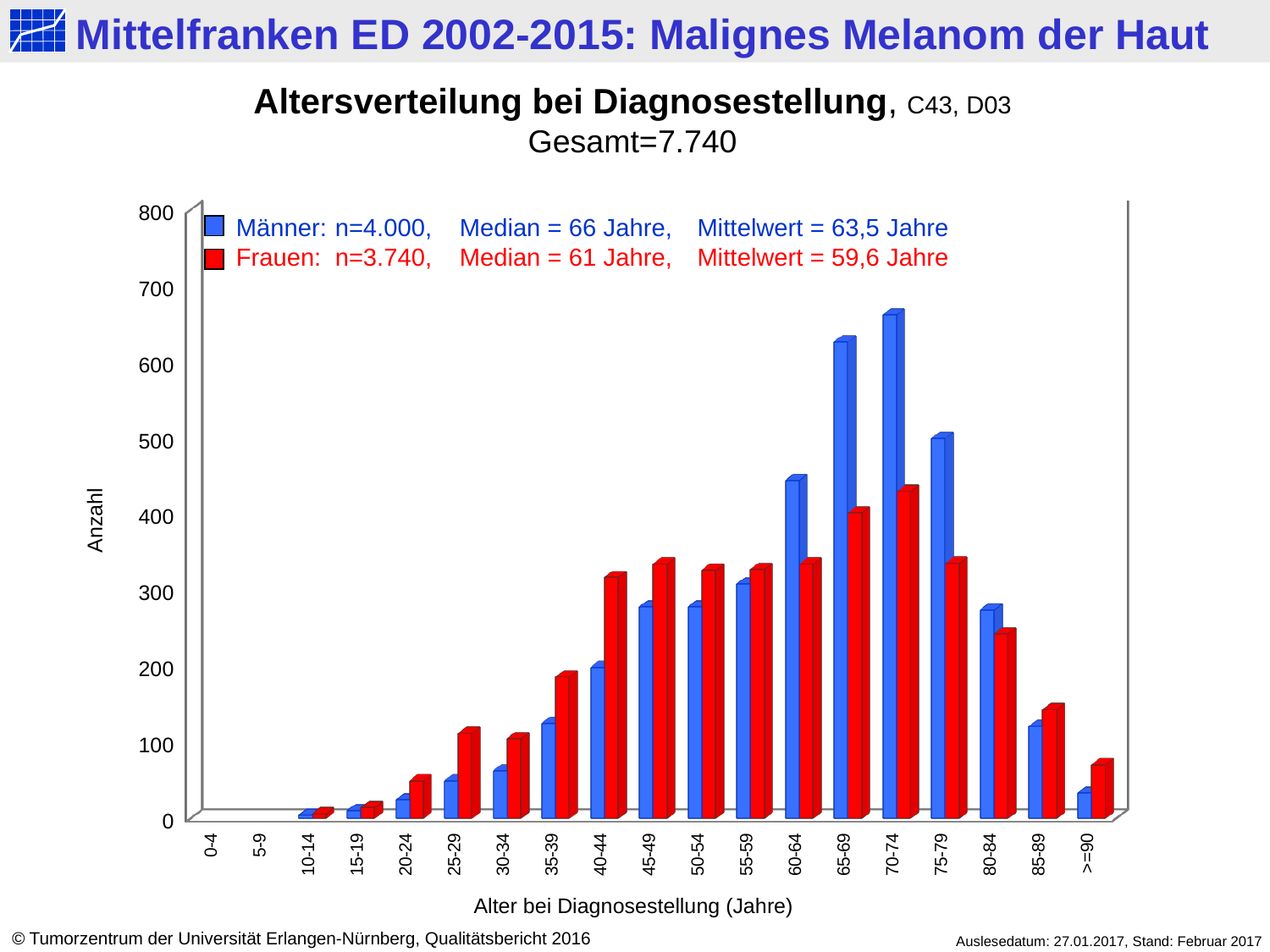

Altersverteilung bei Diagnosestellung, C43, D03
Gesamt=7.740

[unsupported chart]

Männer: 	n=4.000,	Median = 66 Jahre,	Mittelwert = 63,5 Jahre
Frauen: 	n=3.740,	Median = 61 Jahre,	Mittelwert = 59,6 Jahre

Anzahl
Alter bei Diagnosestellung (Jahre)